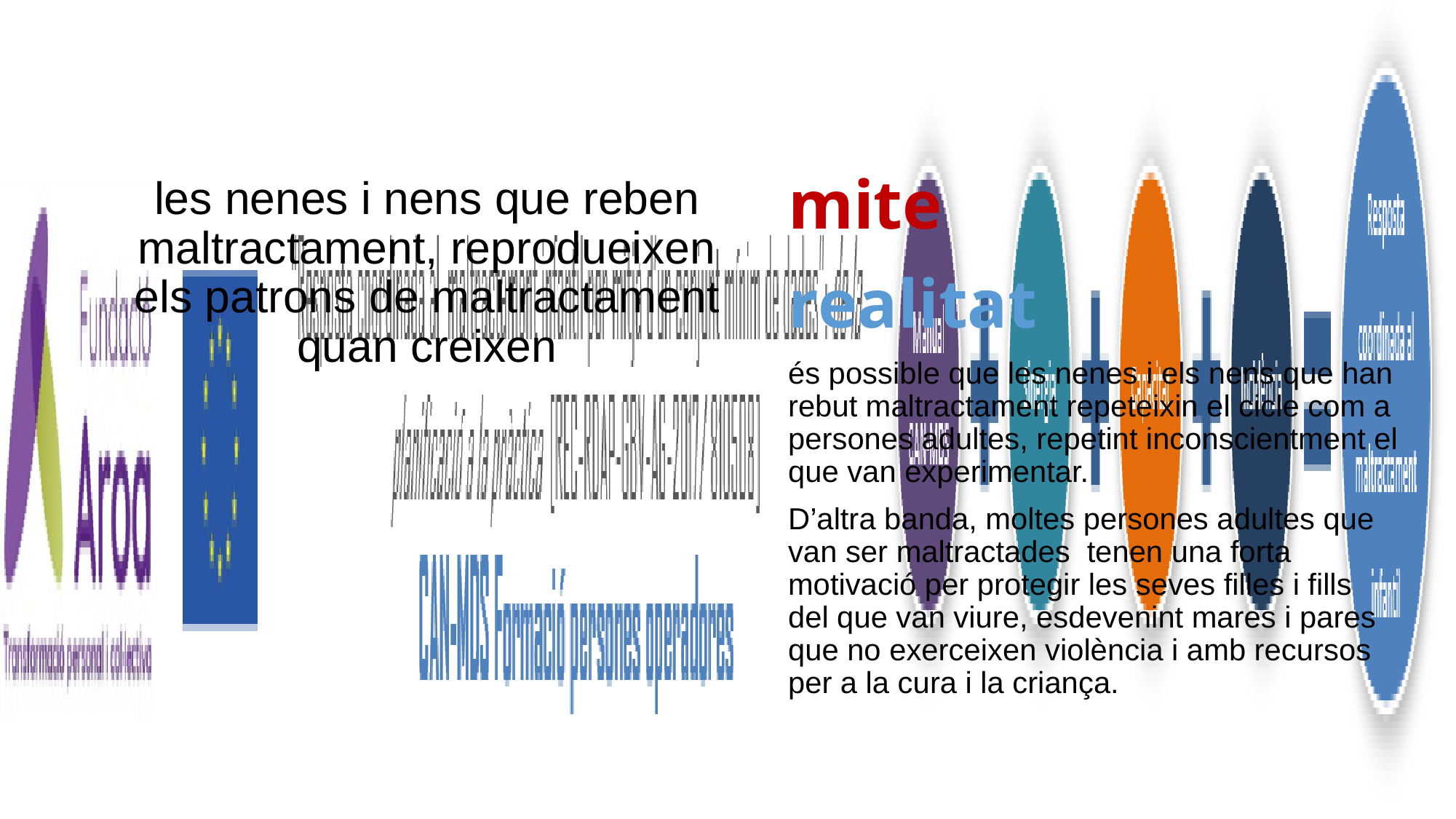

mite
les nenes i nens que reben maltractament, reprodueixen els patrons de maltractament quan creixen
realitat
és possible que les nenes i els nens que han rebut maltractament repeteixin el cicle com a persones adultes, repetint inconscientment el que van experimentar.
D’altra banda, moltes persones adultes que van ser maltractades  tenen una forta motivació per protegir les seves filles i fills del que van viure, esdevenint mares i pares que no exerceixen violència i amb recursos per a la cura i la criança.